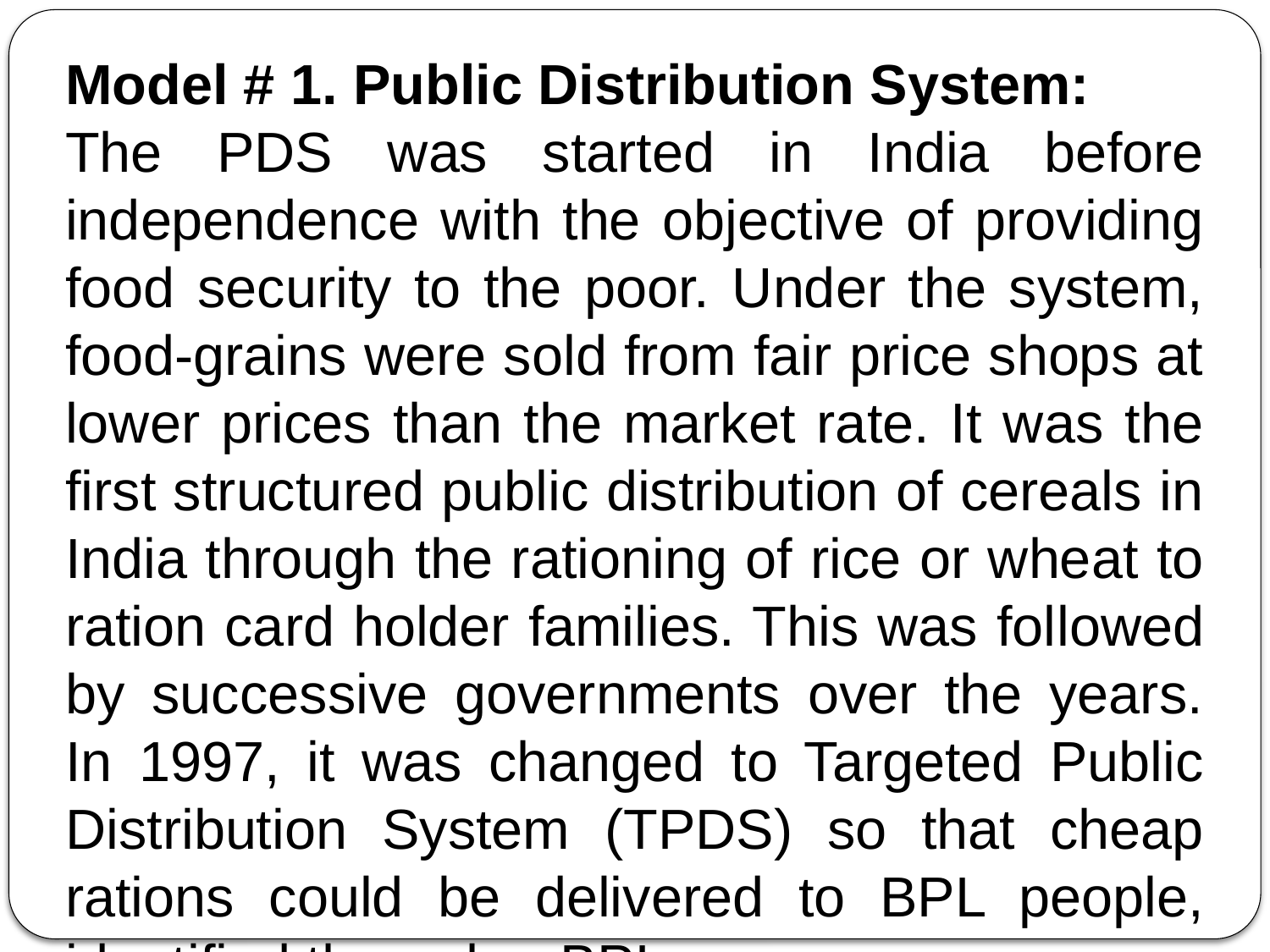

Model # 1. Public Distribution System:
The PDS was started in India before independence with the objective of providing food security to the poor. Under the system, food-grains were sold from fair price shops at lower prices than the market rate. It was the first structured public distribution of cereals in India through the rationing of rice or wheat to ration card holder families. This was fol­lowed by successive governments over the years. In 1997, it was changed to Targeted Public Distribution System (TPDS) so that cheap rations could be delivered to BPL people, identified through a BPL survey.